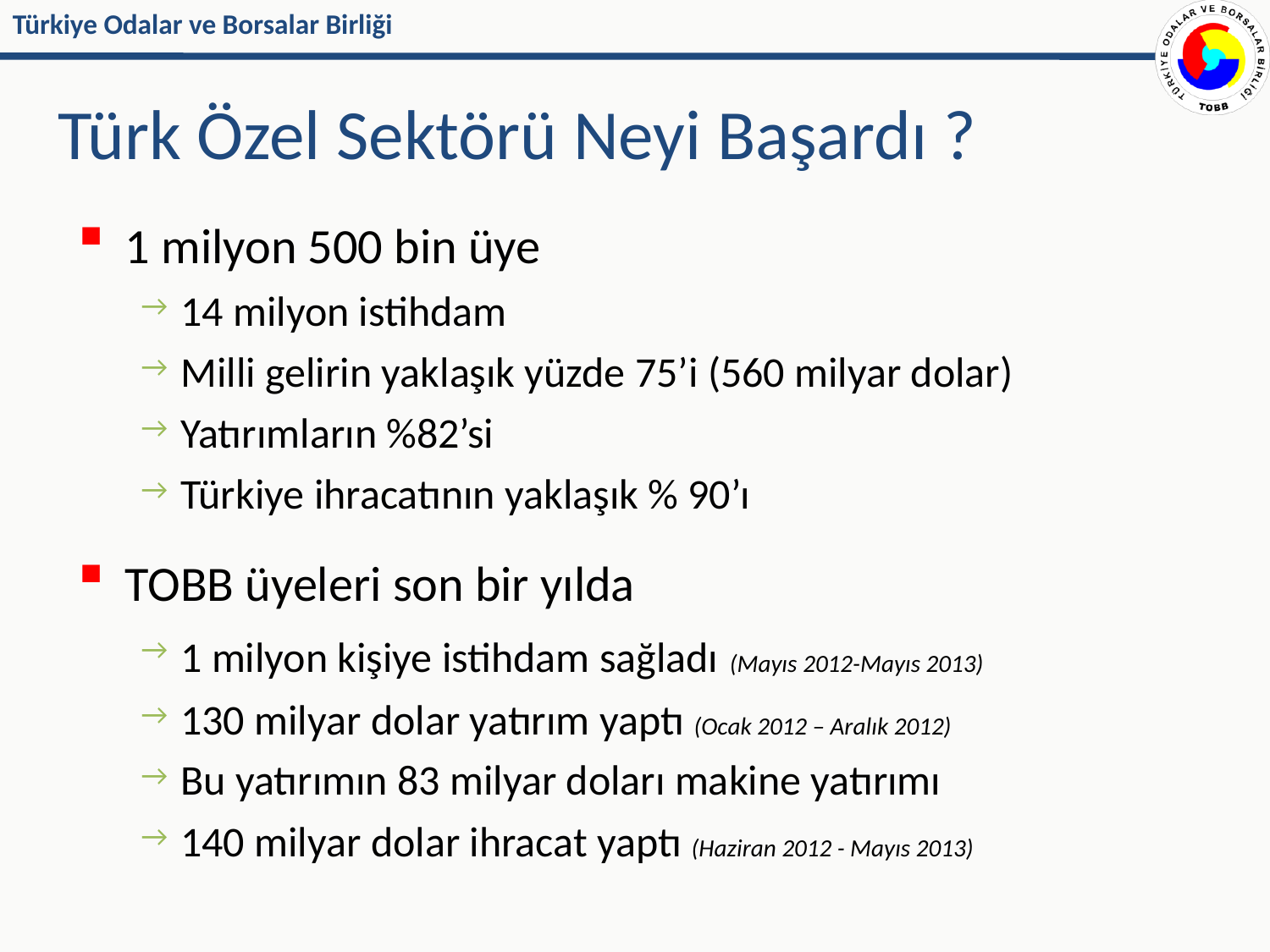

# Türk Özel Sektörü Neyi Başardı ?
1 milyon 500 bin üye
14 milyon istihdam
Milli gelirin yaklaşık yüzde 75’i (560 milyar dolar)
Yatırımların %82’si
Türkiye ihracatının yaklaşık % 90’ı

TOBB üyeleri son bir yılda
1 milyon kişiye istihdam sağladı (Mayıs 2012-Mayıs 2013)
130 milyar dolar yatırım yaptı (Ocak 2012 – Aralık 2012)
Bu yatırımın 83 milyar doları makine yatırımı
140 milyar dolar ihracat yaptı (Haziran 2012 - Mayıs 2013)